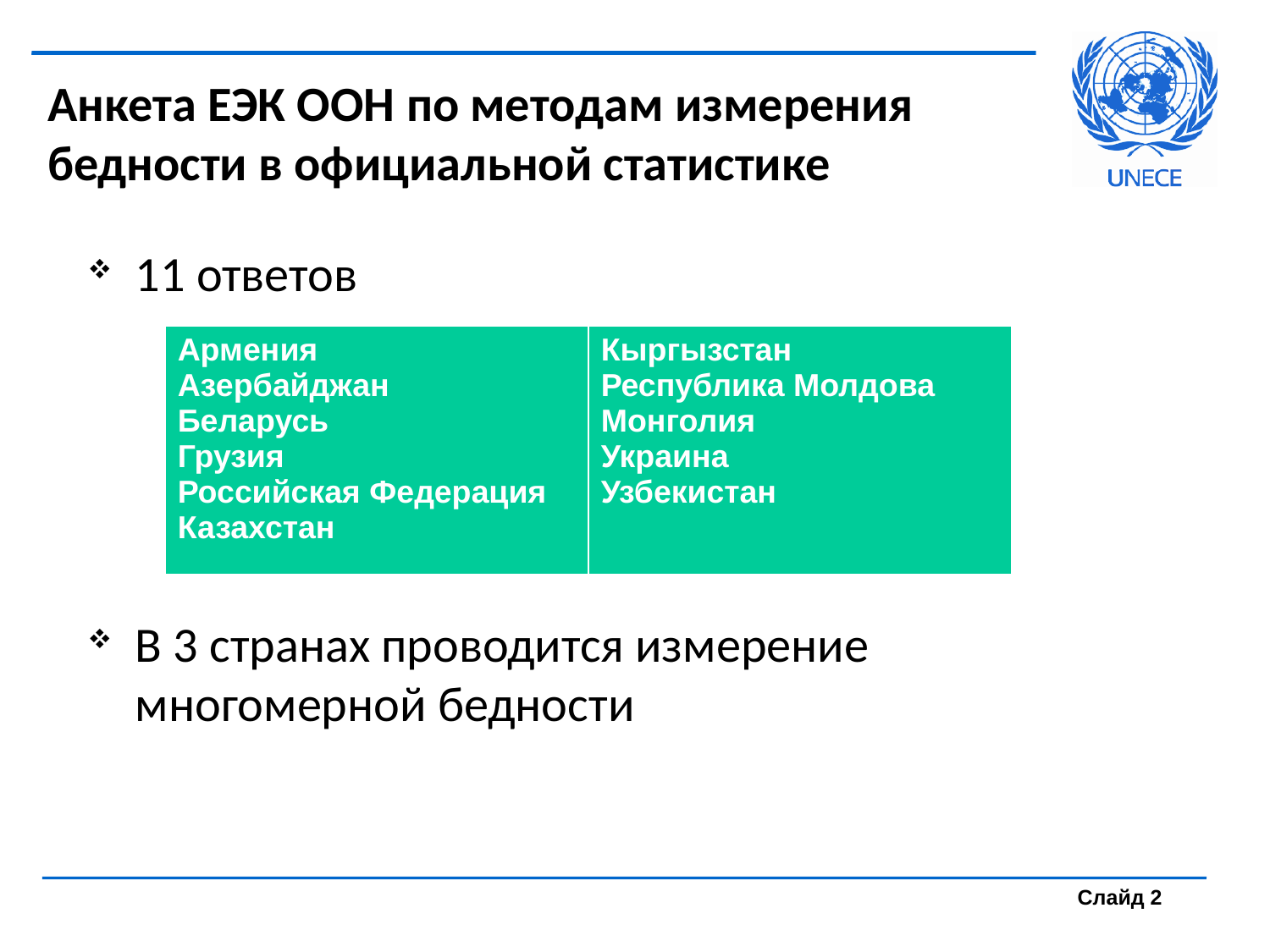

# Анкета ЕЭК ООН по методам измерения бедности в официальной статистике
11 ответов

В 3 странах проводится измерение многомерной бедности
| Армения Азербайджан Беларусь Грузия Российская Федерация Казахстан | Кыргызстан Республика Молдова Монголия Украина Узбекистан |
| --- | --- |